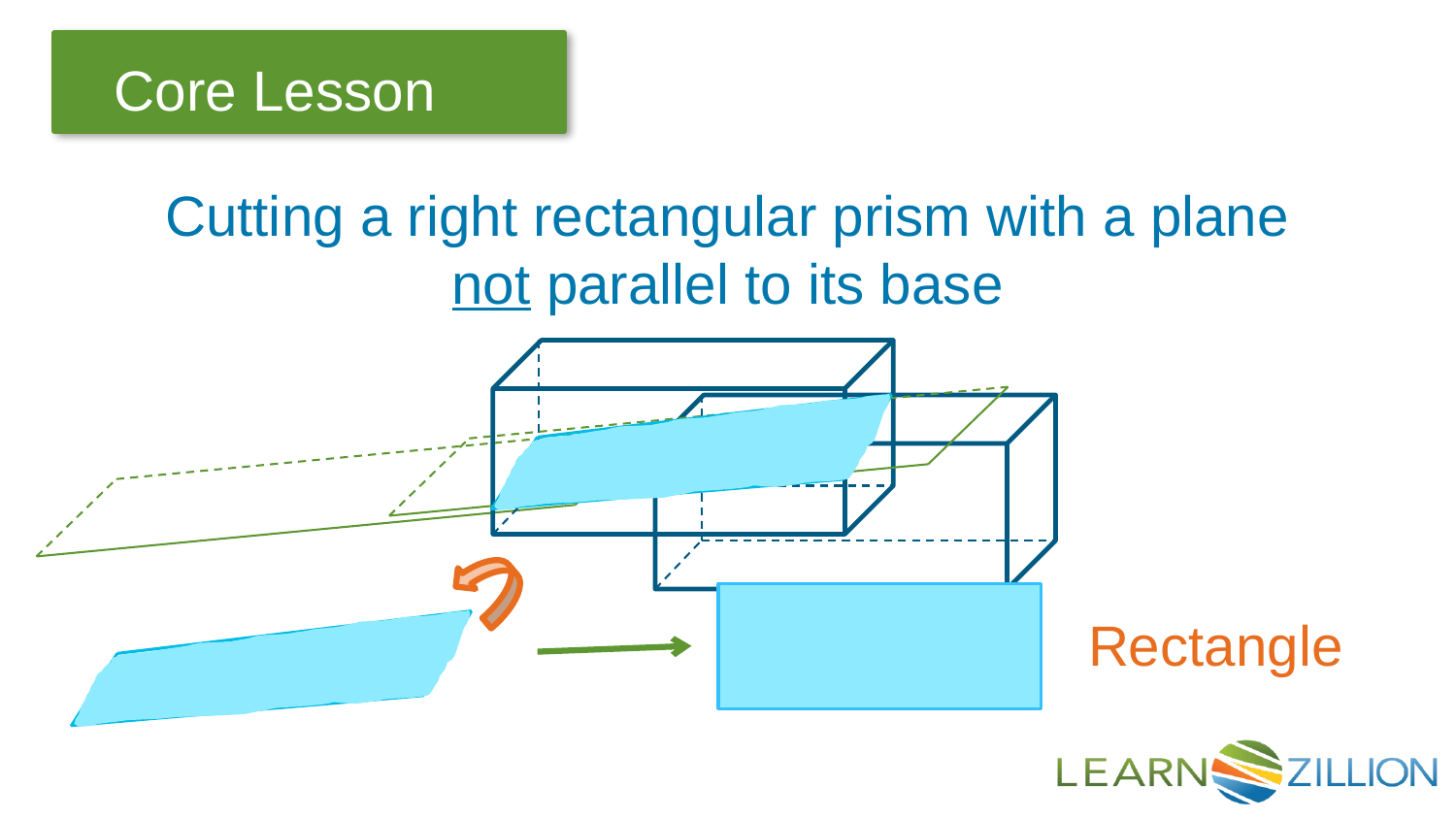

Cutting a right rectangular prism with a plane not parallel to its base

Rectangle